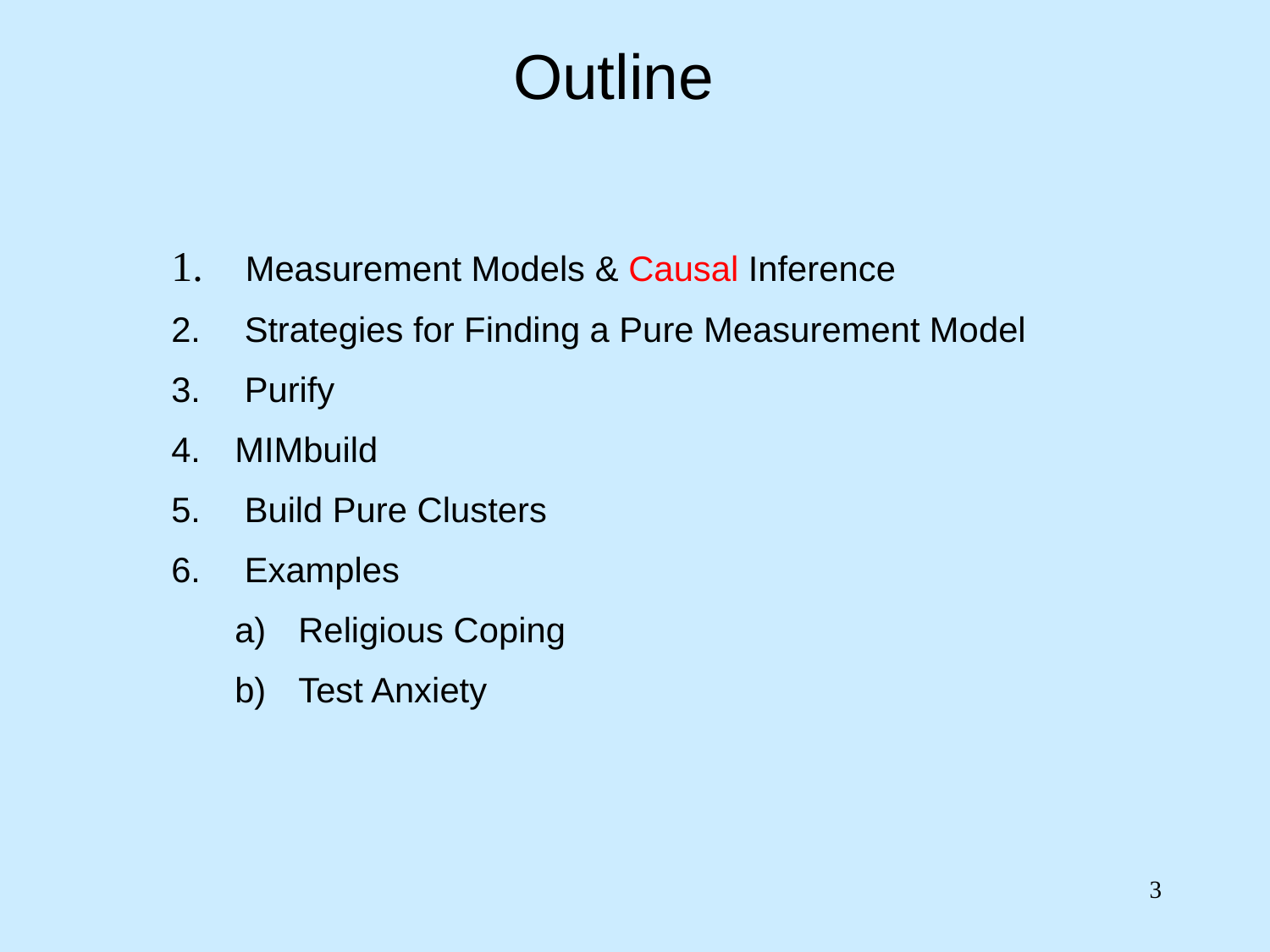

# Outline
 Measurement Models & Causal Inference
 Strategies for Finding a Pure Measurement Model
 Purify
MIMbuild
 Build Pure Clusters
 Examples
Religious Coping
Test Anxiety
3